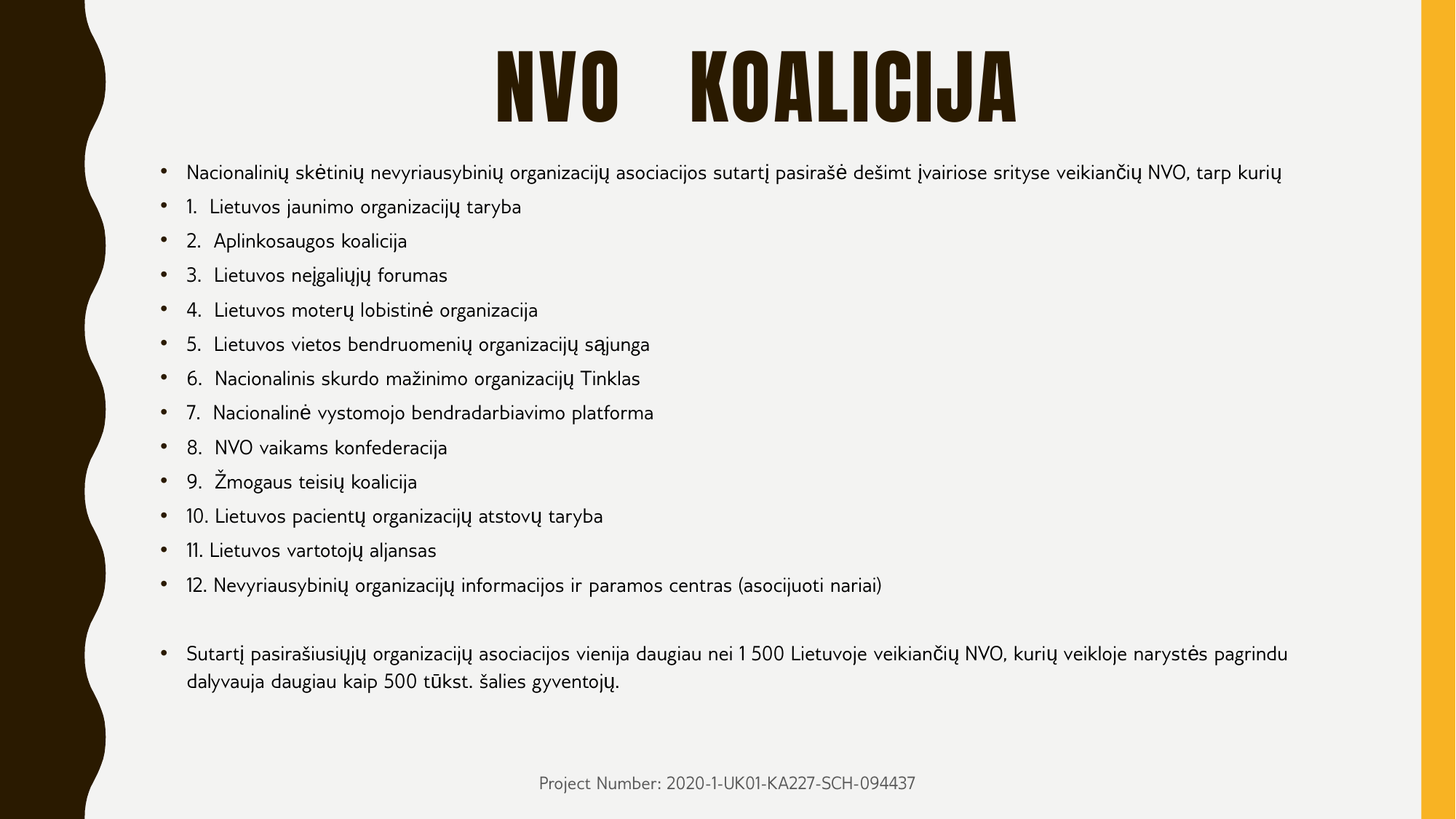

# NVO   KOALICIJA
Nacionalinių skėtinių nevyriausybinių organizacijų asociacijos sutartį pasirašė dešimt įvairiose srityse veikiančių NVO, tarp kurių
1.  Lietuvos jaunimo organizacijų taryba
2.  Aplinkosaugos koalicija
3.  Lietuvos neįgaliųjų forumas
4.  Lietuvos moterų lobistinė organizacija
5.  Lietuvos vietos bendruomenių organizacijų sąjunga
6.  Nacionalinis skurdo mažinimo organizacijų Tinklas
7.  Nacionalinė vystomojo bendradarbiavimo platforma
8.  NVO vaikams konfederacija
9.  Žmogaus teisių koalicija
10. Lietuvos pacientų organizacijų atstovų taryba
11. Lietuvos vartotojų aljansas
12. Nevyriausybinių organizacijų informacijos ir paramos centras (asocijuoti nariai)

Sutartį pasirašiusiųjų organizacijų asociacijos vienija daugiau nei 1 500 Lietuvoje veikiančių NVO, kurių veikloje narystės pagrindu dalyvauja daugiau kaip 500 tūkst. šalies gyventojų.

Project Number: 2020-1-UK01-KA227-SCH-094437